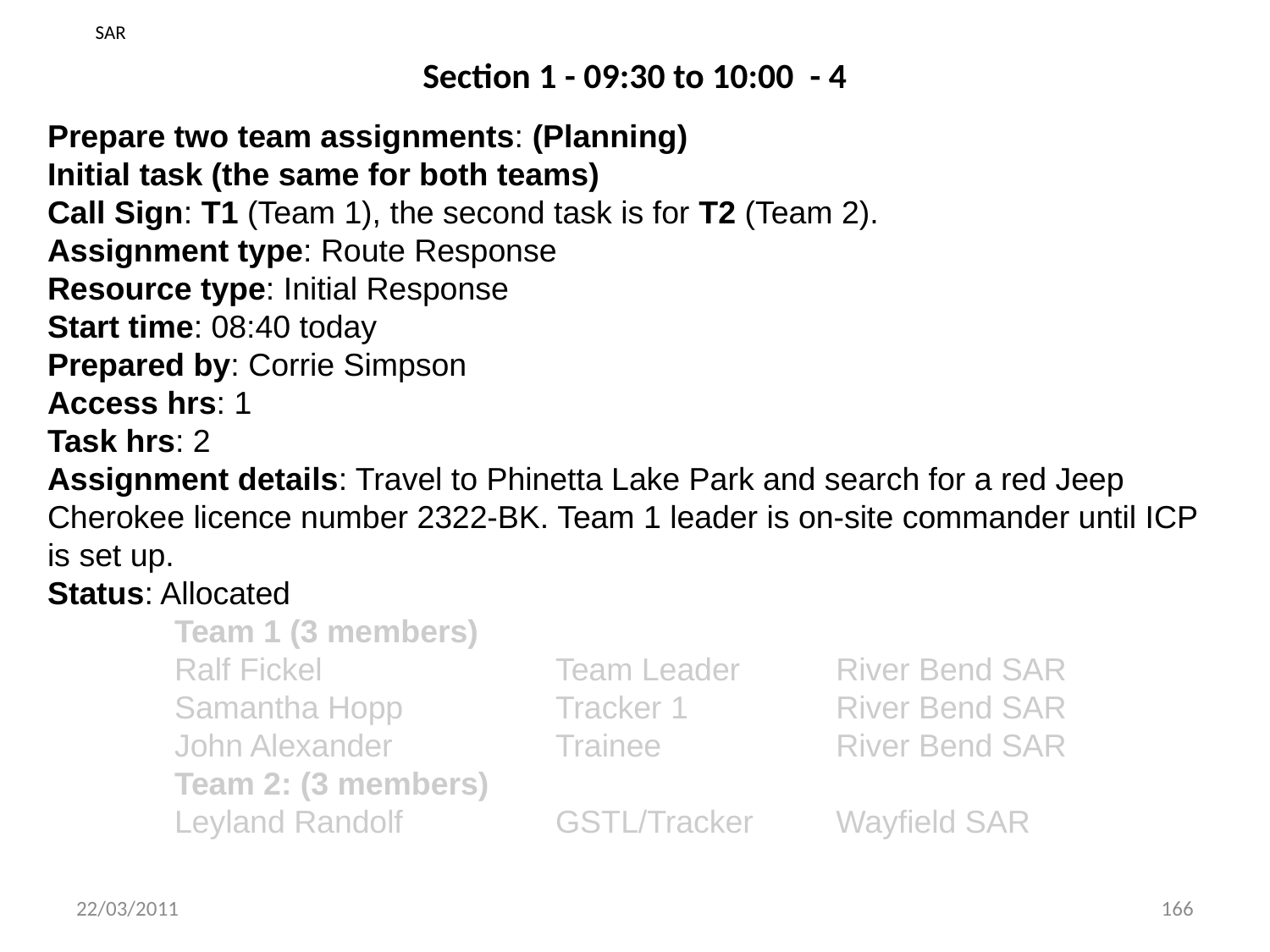

SAR
# Section 1 - 09:30 to 10:00  - 4
Prepare two team assignments: (Planning)
Initial task (the same for both teams)
Call Sign: T1 (Team 1), the second task is for T2 (Team 2).
Assignment type: Route Response
Resource type: Initial Response
Start time: 08:40 today
Prepared by: Corrie Simpson
Access hrs: 1
Task hrs: 2
Assignment details: Travel to Phinetta Lake Park and search for a red Jeep Cherokee licence number 2322-BK. Team 1 leader is on-site commander until ICP is set up.
Status: Allocated
 	Team 1 (3 members)
	Ralf Fickel		Team Leader	   River Bend SAR
	Samantha Hopp		Tracker 1   	   River Bend SAR
	John Alexander		Trainee		   River Bend SAR
 	Team 2: (3 members)
	Leyland Randolf		GSTL/Tracker	   Wayfield SAR

22/03/2011
166